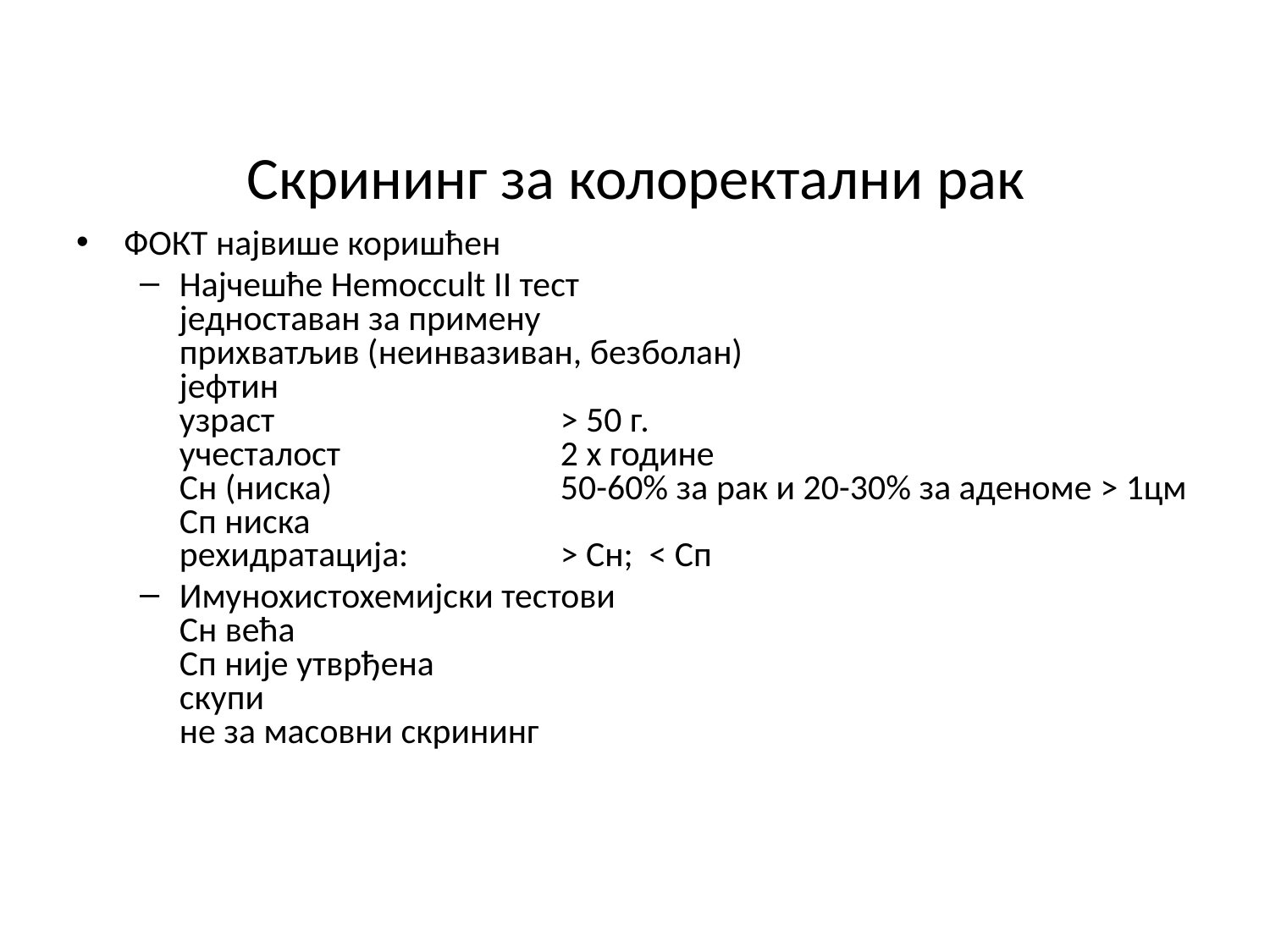

# Скрининг за колоректални рак
ФОКТ највише коришћен
Најчешће Hemoccult II тест
једноставан за примену
прихватљив (неинвазиван, безболан)
јефтин
узраст 			> 50 г.
учесталост 		2 x године
Сн (ниска) 		50-60% за рак и 20-30% за аденоме > 1цм
Сп ниска
рехидратација: 		> Сн;  < Сп
Имунохистохемијски тестови
Сн већа
Сп није утврђена
скупи
не за масовни скрининг